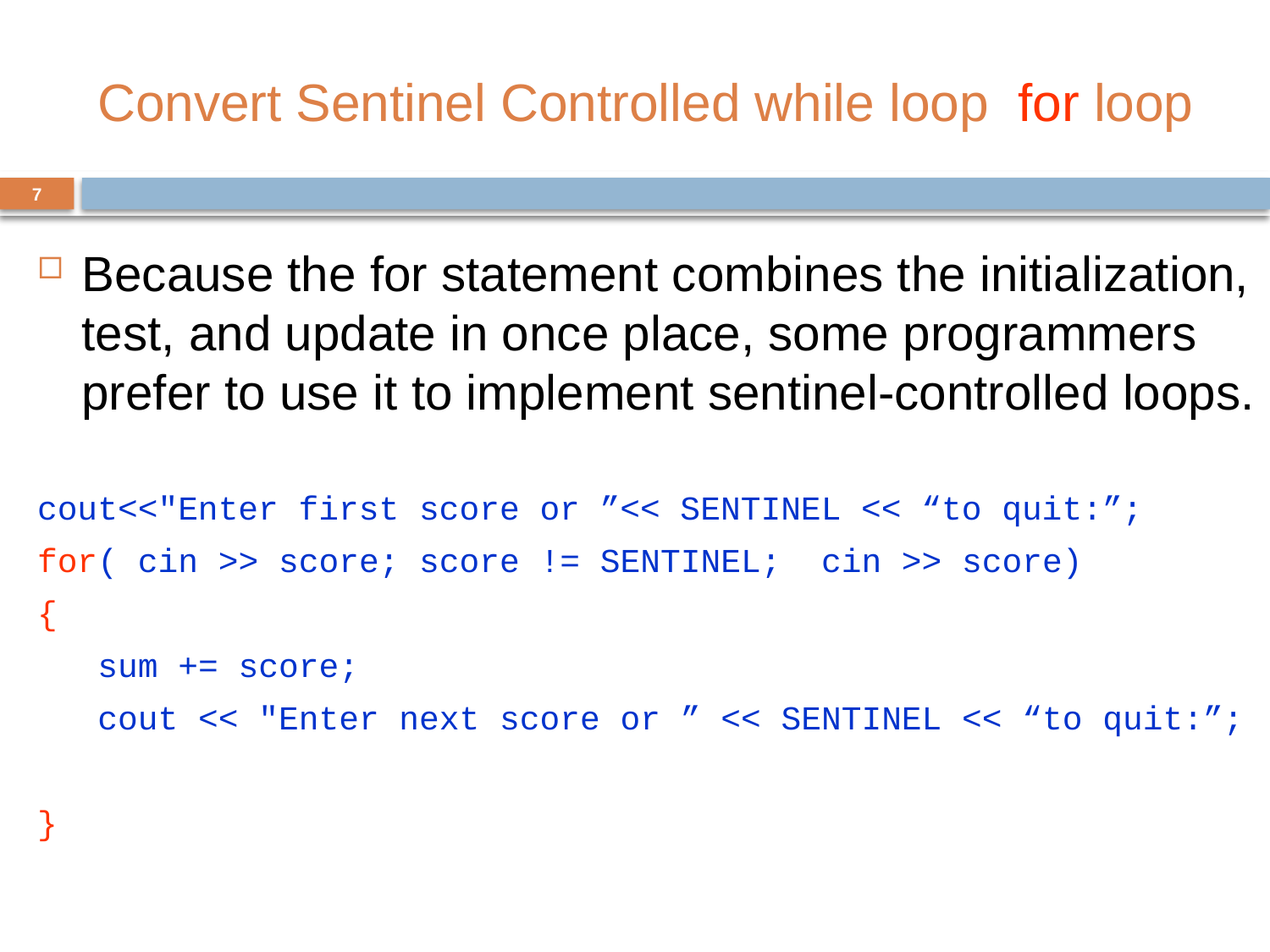

# Convert Sentinel Controlled while loop  for loop
7
Because the for statement combines the initialization, test, and update in once place, some programmers prefer to use it to implement sentinel-controlled loops.

cout<<"Enter first score or ”<< SENTINEL << “to quit:”;
for( cin >> score; score != SENTINEL;  cin >> score)
{
   sum += score;
   cout << "Enter next score or ” << SENTINEL << “to quit:”;

}